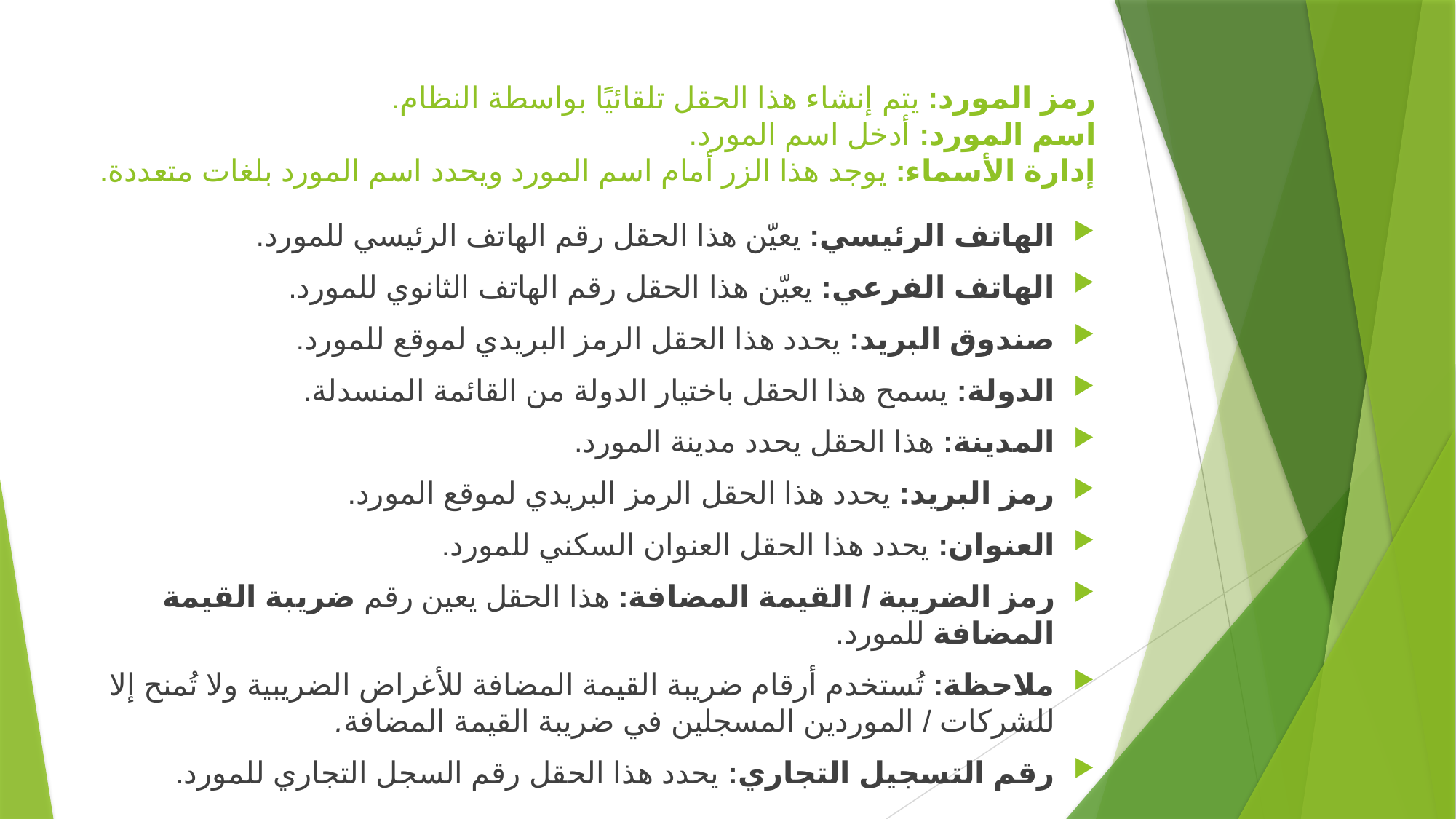

# رمز المورد: يتم إنشاء هذا الحقل تلقائيًا بواسطة النظام. اسم المورد: أدخل اسم المورد. إدارة الأسماء: يوجد هذا الزر أمام اسم المورد ويحدد اسم المورد بلغات متعددة.
الهاتف الرئيسي: يعيّن هذا الحقل رقم الهاتف الرئيسي للمورد.
الهاتف الفرعي: يعيّن هذا الحقل رقم الهاتف الثانوي للمورد.
صندوق البريد: يحدد هذا الحقل الرمز البريدي لموقع للمورد.
الدولة: يسمح هذا الحقل باختيار الدولة من القائمة المنسدلة.
المدينة: هذا الحقل يحدد مدينة المورد.
رمز البريد: يحدد هذا الحقل الرمز البريدي لموقع المورد.
العنوان: يحدد هذا الحقل العنوان السكني للمورد.
رمز الضريبة / القيمة المضافة: هذا الحقل يعين رقم ضريبة القيمة المضافة للمورد.
ملاحظة: تُستخدم أرقام ضريبة القيمة المضافة للأغراض الضريبية ولا تُمنح إلا للشركات / الموردين المسجلين في ضريبة القيمة المضافة.
رقم التسجيل التجاري: يحدد هذا الحقل رقم السجل التجاري للمورد.